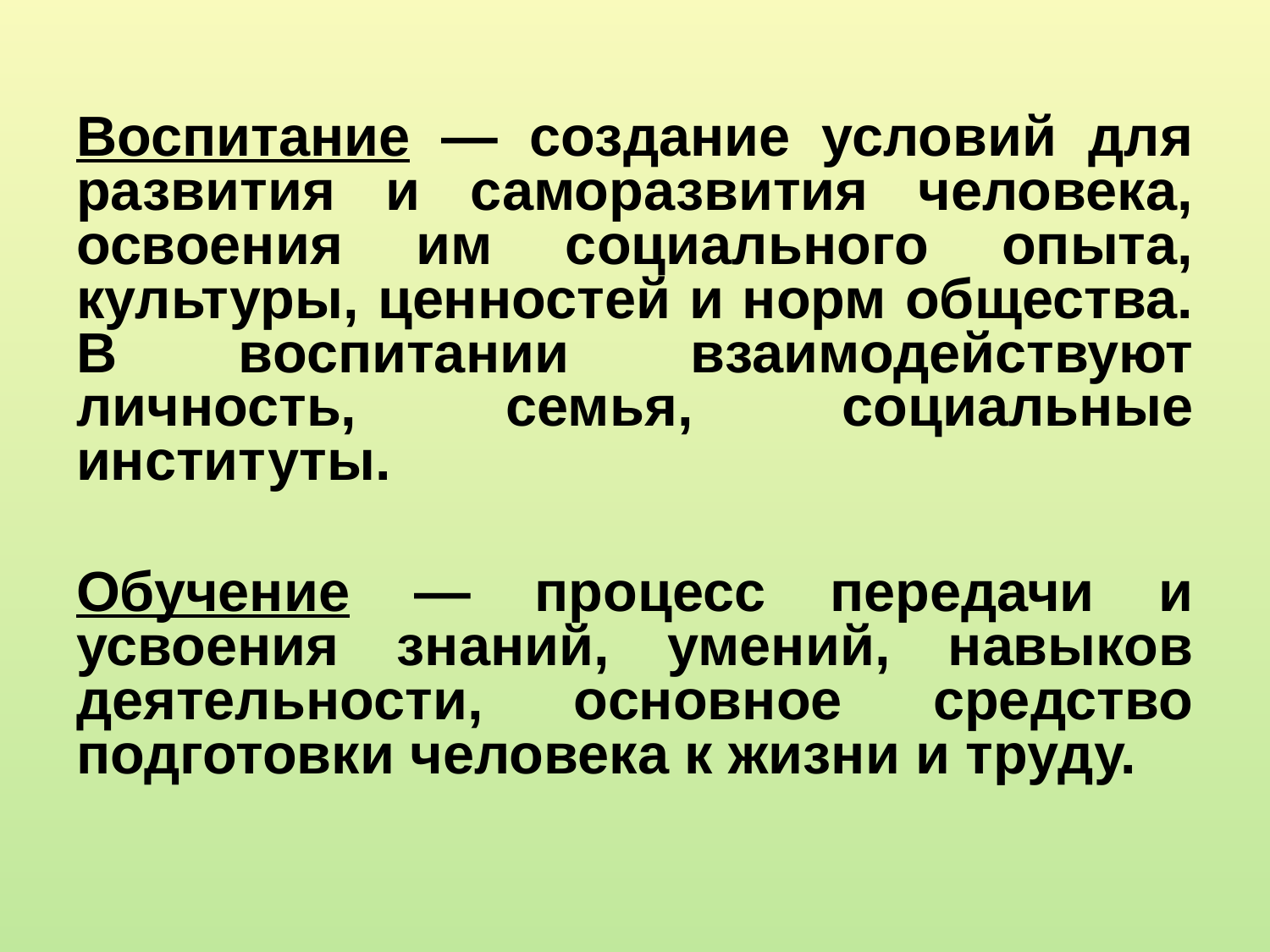

Воспитание — создание условий для развития и саморазвития человека, освоения им социального опыта, культуры, ценностей и норм общества. В воспитании взаимодействуют личность, семья, социальные институты.

Обучение — процесс передачи и усвоения знаний, умений, навыков деятельности, основное средство подготовки человека к жизни и труду.